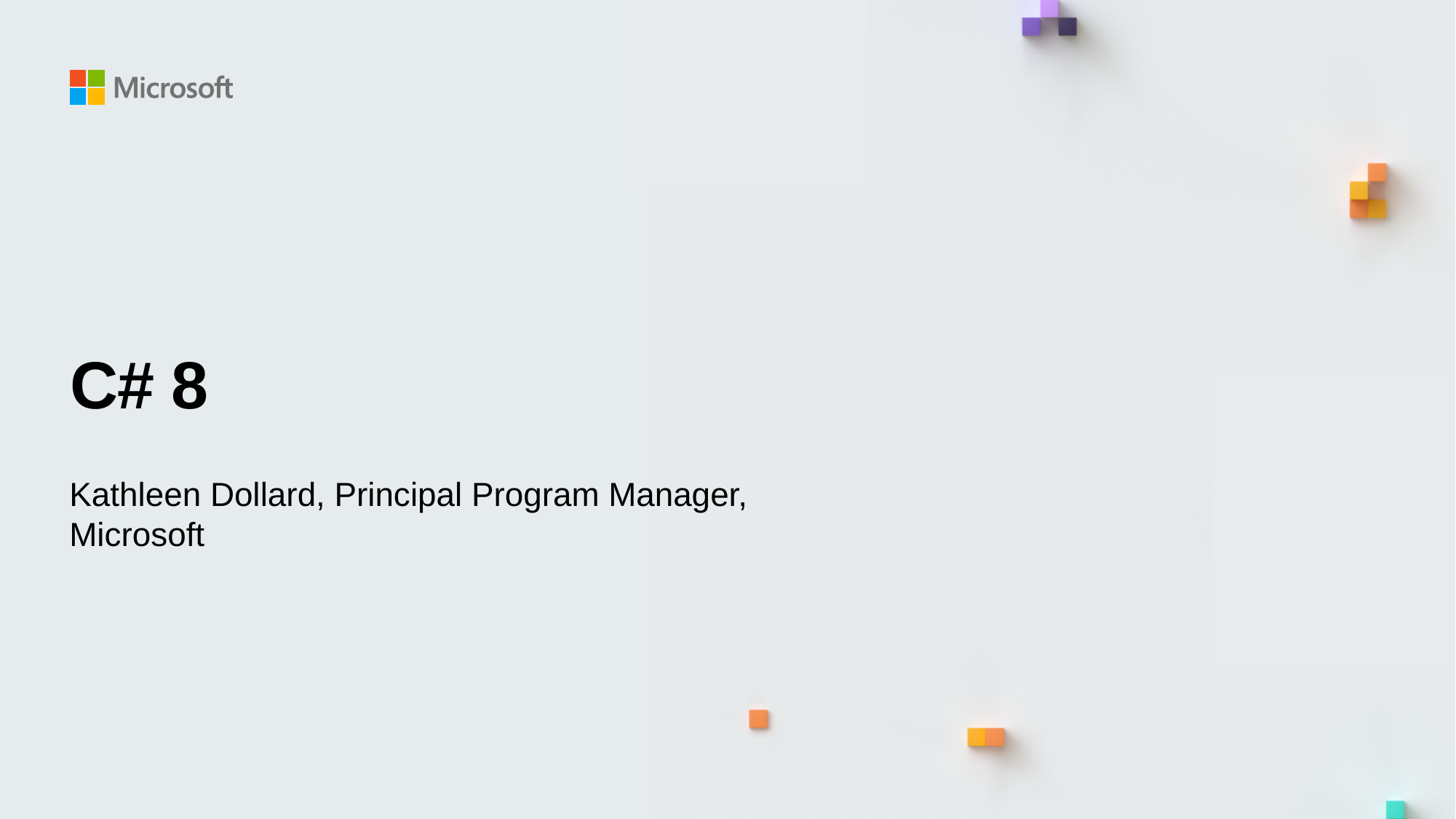

# C# 8
Kathleen Dollard, Principal Program Manager, Microsoft